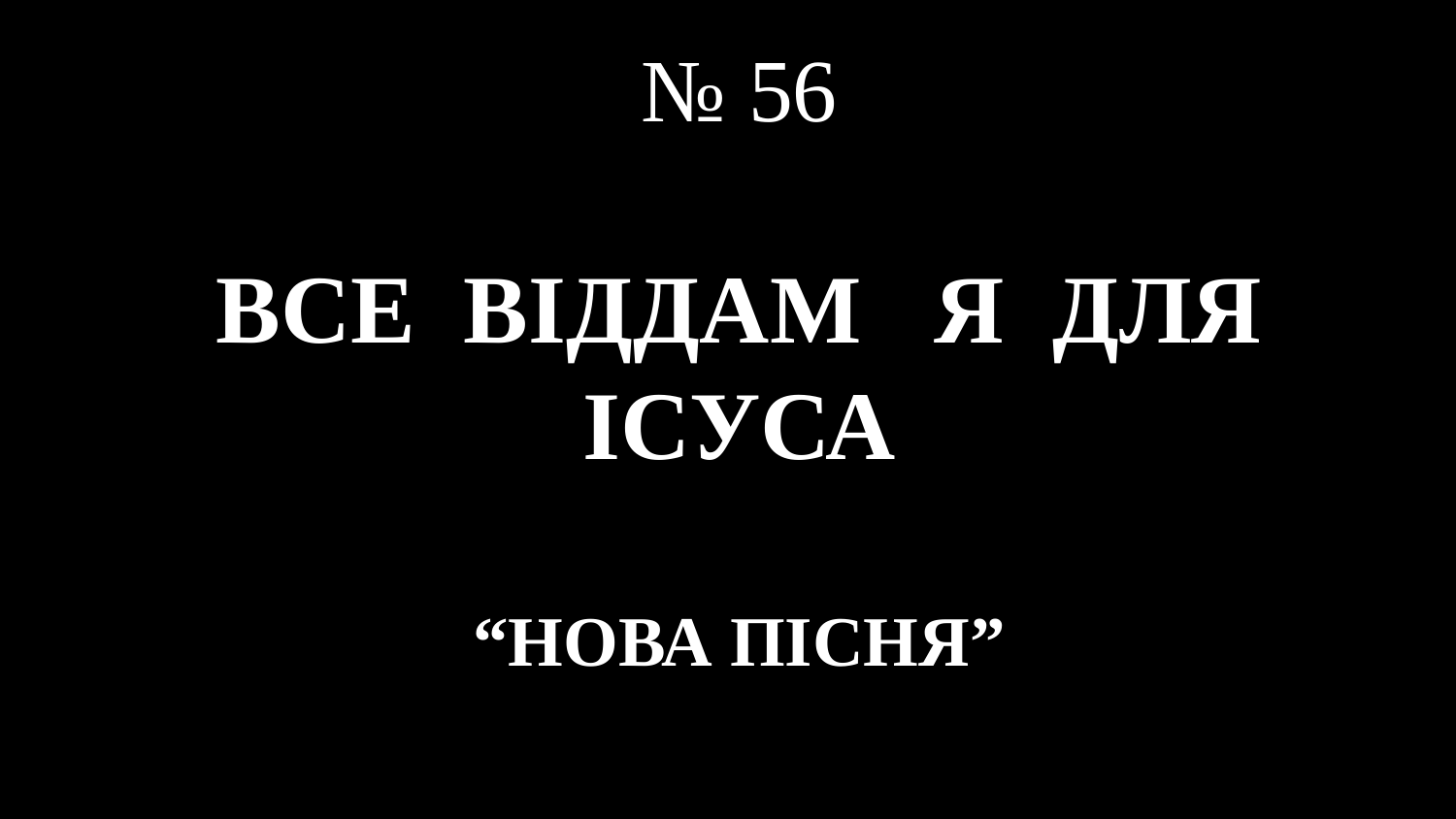

# № 56 ВСЕ  ВІДДАМ   Я  ДЛЯ ІСУСА “НОВА ПІСНЯ”